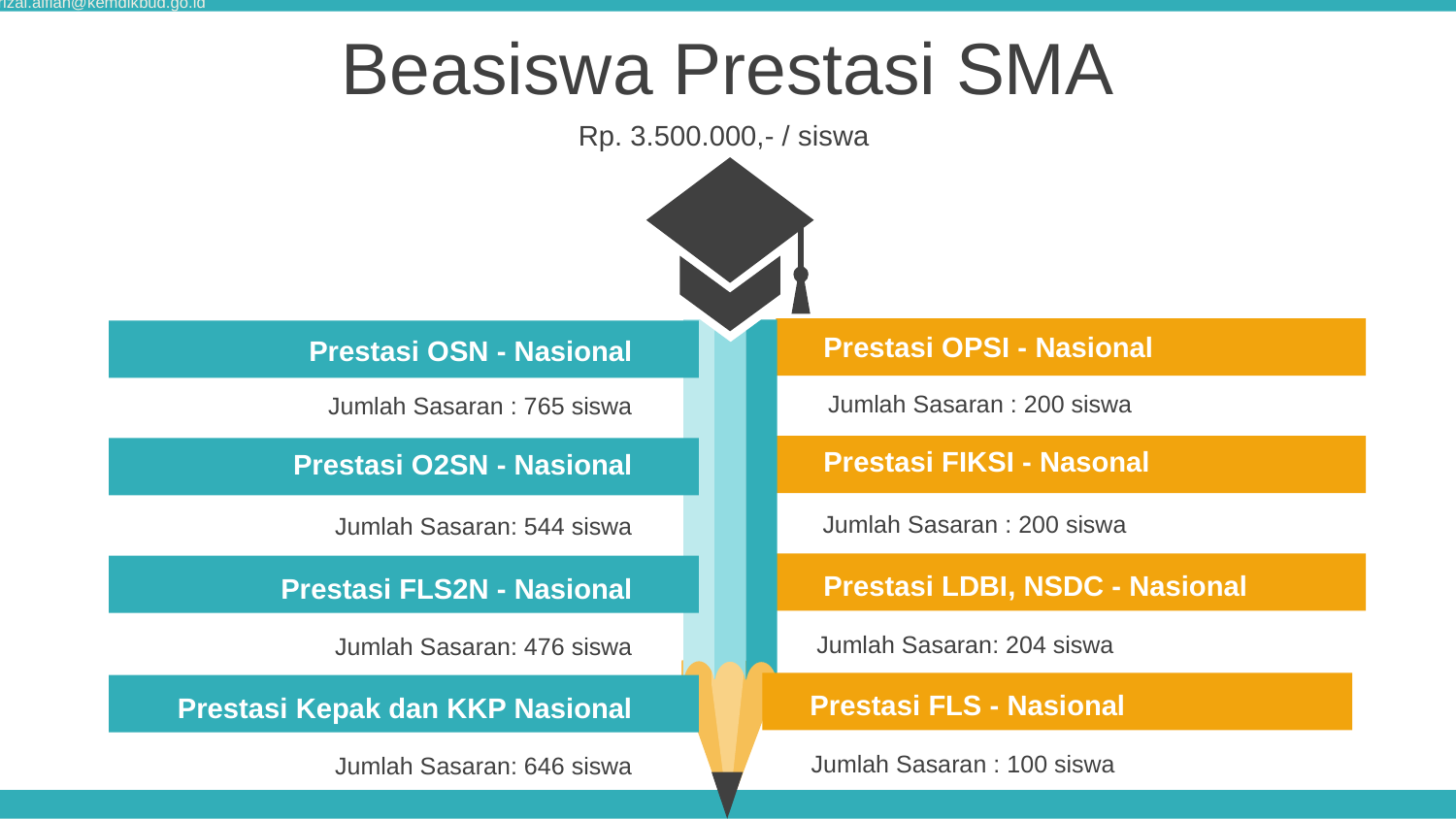

rizal.alfian@kemdikbud.go.id
Beasiswa Prestasi SMA
Rp. 3.500.000,- / siswa

Prestasi OPSI - Nasional
Prestasi OSN - Nasional
Jumlah Sasaran : 200 siswa
Jumlah Sasaran : 765 siswa

Prestasi FIKSI - Nasonal

Prestasi O2SN - Nasional
Jumlah Sasaran : 200 siswa
Jumlah Sasaran: 544 siswa

Prestasi LDBI, NSDC - Nasional
Prestasi FLS2N - Nasional
Jumlah Sasaran: 204 siswa
Jumlah Sasaran: 476 siswa

Prestasi FLS - Nasional
Prestasi Kepak dan KKP Nasional
Jumlah Sasaran : 100 siswa
Jumlah Sasaran: 646 siswa